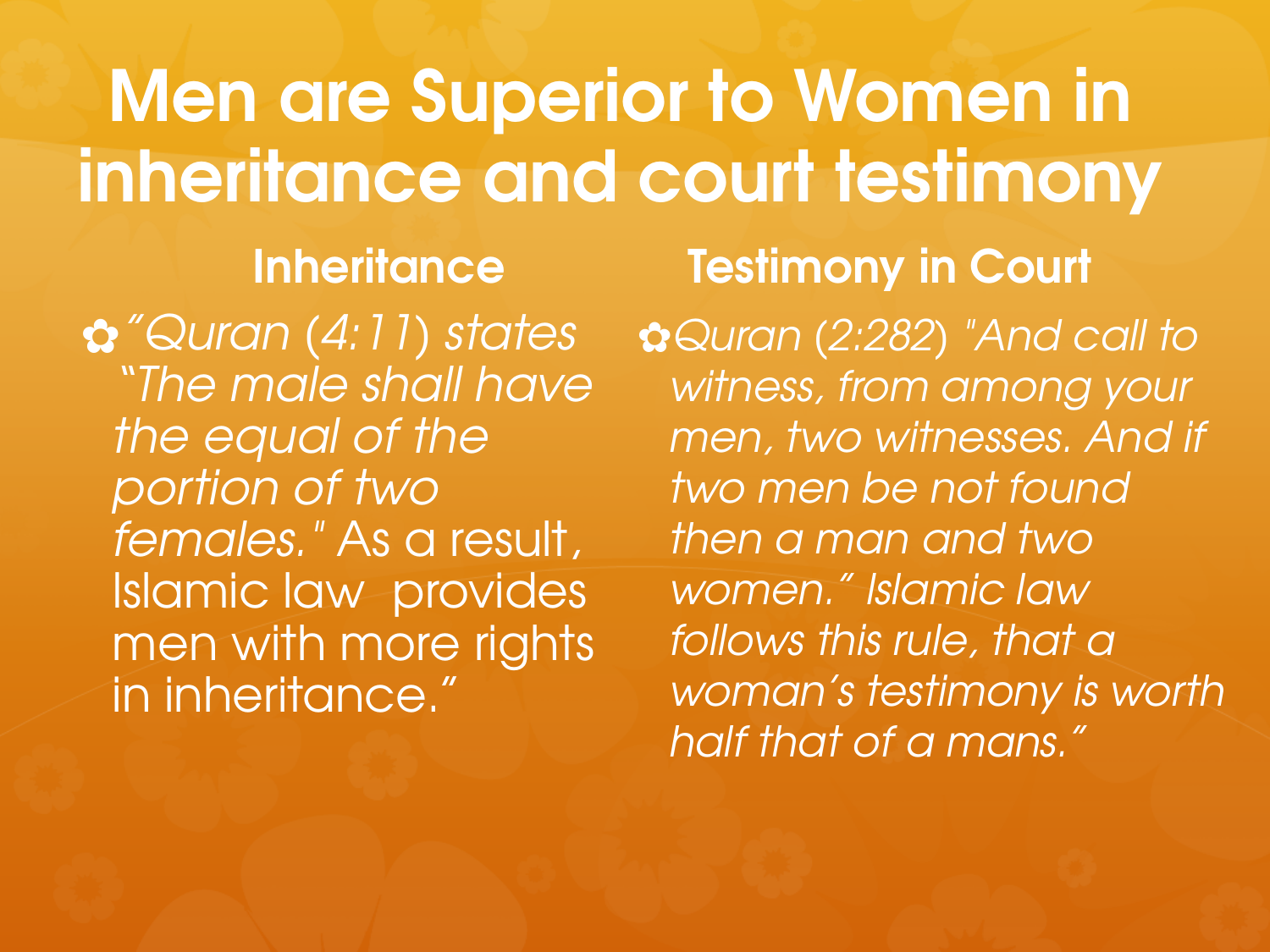

# Men are Superior to Women in inheritance and court testimony
Inheritance
Testimony in Court
”Quran (4:11) states “The male shall have the equal of the portion of two females." As a result, Islamic law  provides men with more rights in inheritance.”

Quran (2:282) "And call to witness, from among your men, two witnesses. And if two men be not found then a man and two women.” Islamic law follows this rule, that a woman’s testimony is worth half that of a mans.”